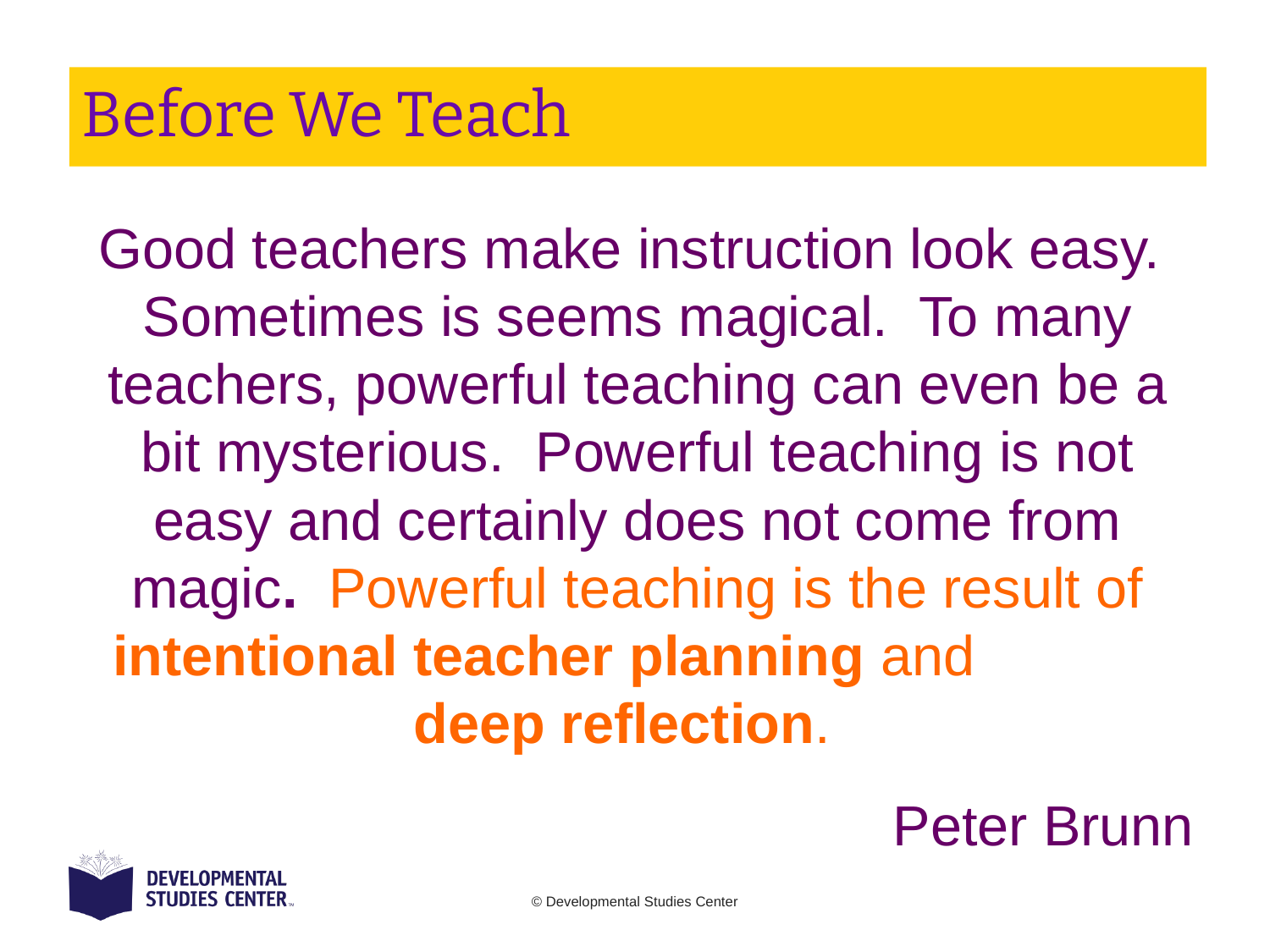

# Before We Teach
Good teachers make instruction look easy.  Sometimes is seems magical.  To many teachers, powerful teaching can even be a bit mysterious.  Powerful teaching is not easy and certainly does not come from magic.  Powerful teaching is the result of intentional teacher planning and             deep reflection.
Peter Brunn